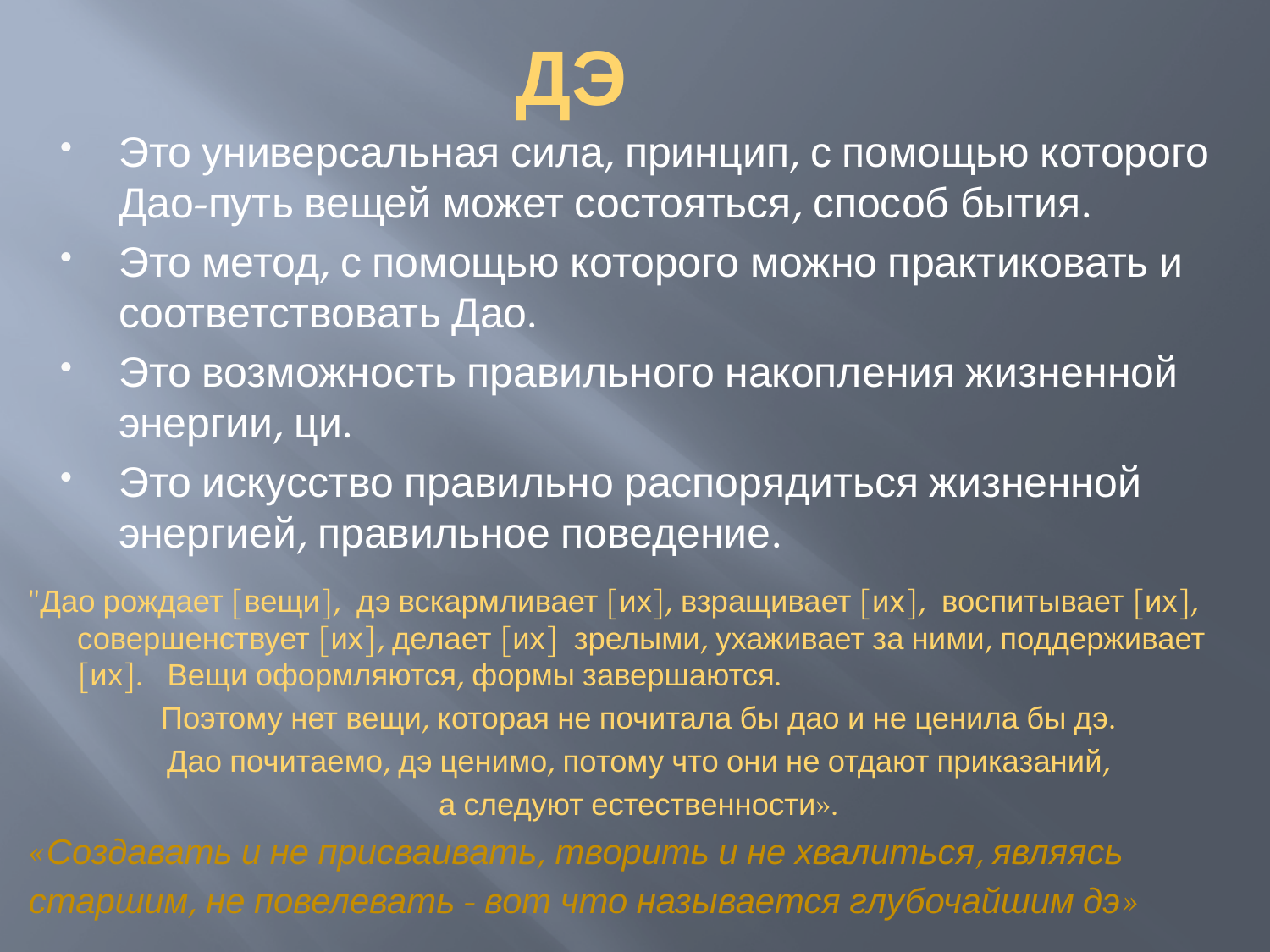

# ДЭ
Это универсальная сила, принцип, с помощью которого Дао-путь вещей может состояться, способ бытия.
Это метод, с помощью которого можно практиковать и соответствовать Дао.
Это возможность правильного накопления жизненной энергии, ци.
Это искусство правильно распорядиться жизненной энергией, правильное поведение.
"Дао рождает [вещи],  дэ вскармливает [их], взращивает [их],  воспитывает [их], совершенствует [их], делает [их]  зрелыми, ухаживает за ними, поддерживает [их].   Вещи оформляются, формы завершаются.
Поэтому нет вещи, которая не почитала бы дао и не ценила бы дэ.
Дао почитаемо, дэ ценимо, потому что они не отдают приказаний,
а следуют естественности».
«Создавать и не присваивать, творить и не хвалиться, являясь
старшим, не повелевать - вот что называется глубочайшим дэ»